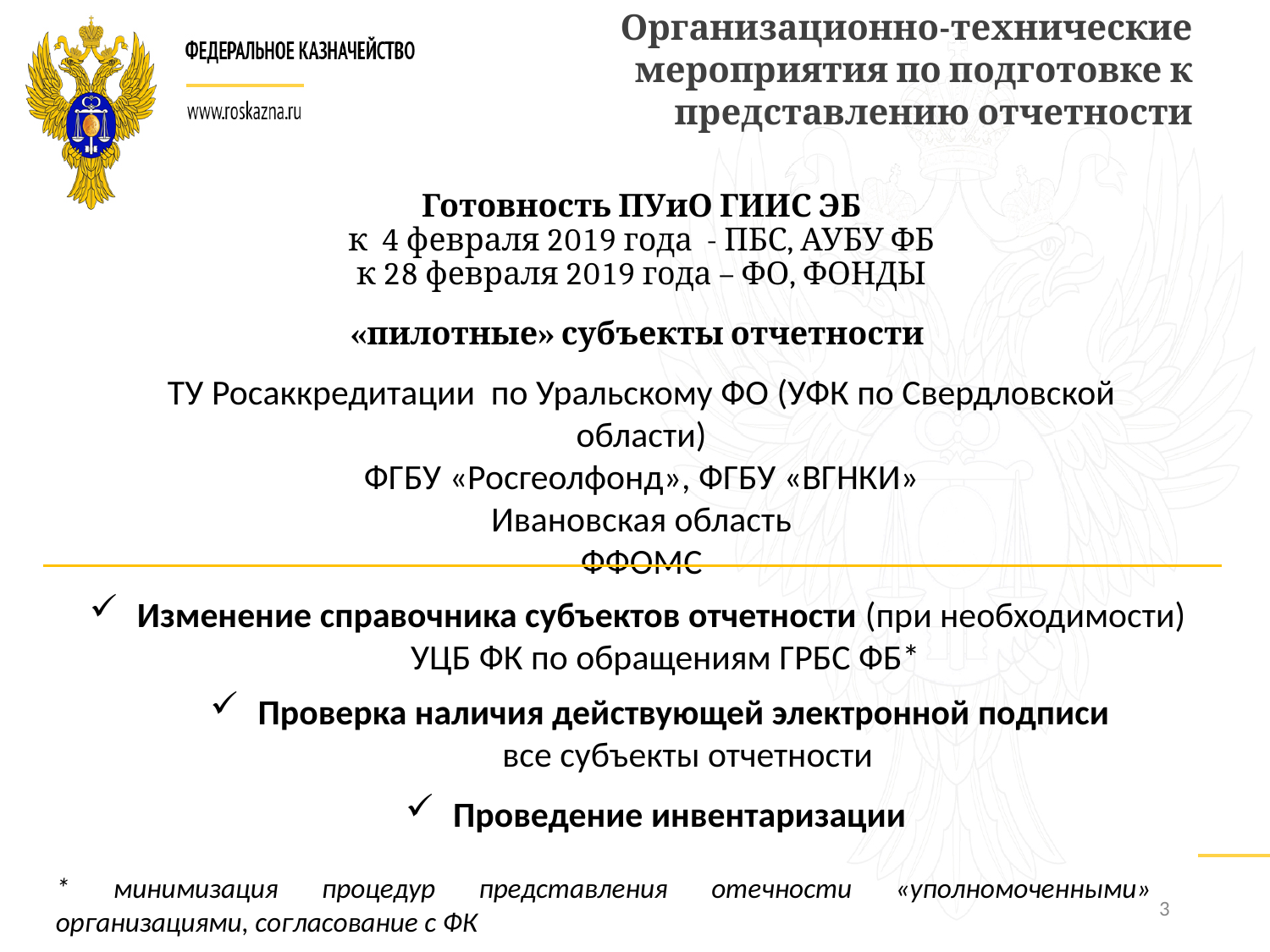

Организационно-технические мероприятия по подготовке к представлению отчетности
Готовность ПУиО ГИИС ЭБ
к  4 февраля 2019 года  - ПБС, АУБУ ФБ
к 28 февраля 2019 года – ФО, ФОНДЫ
 «пилотные» субъекты отчетности
ТУ Росаккредитации  по Уральскому ФО (УФК по Свердловской области)
ФГБУ «Росгеолфонд», ФГБУ «ВГНКИ»
Ивановская область
ФФОМС

Изменение справочника субъектов отчетности (при необходимости)
УЦБ ФК по обращениям ГРБС ФБ*
Проверка наличия действующей электронной подписи
 все субъекты отчетности
Проведение инвентаризации
* минимизация процедур представления отечности «уполномоченными» организациями, согласование с ФК
3